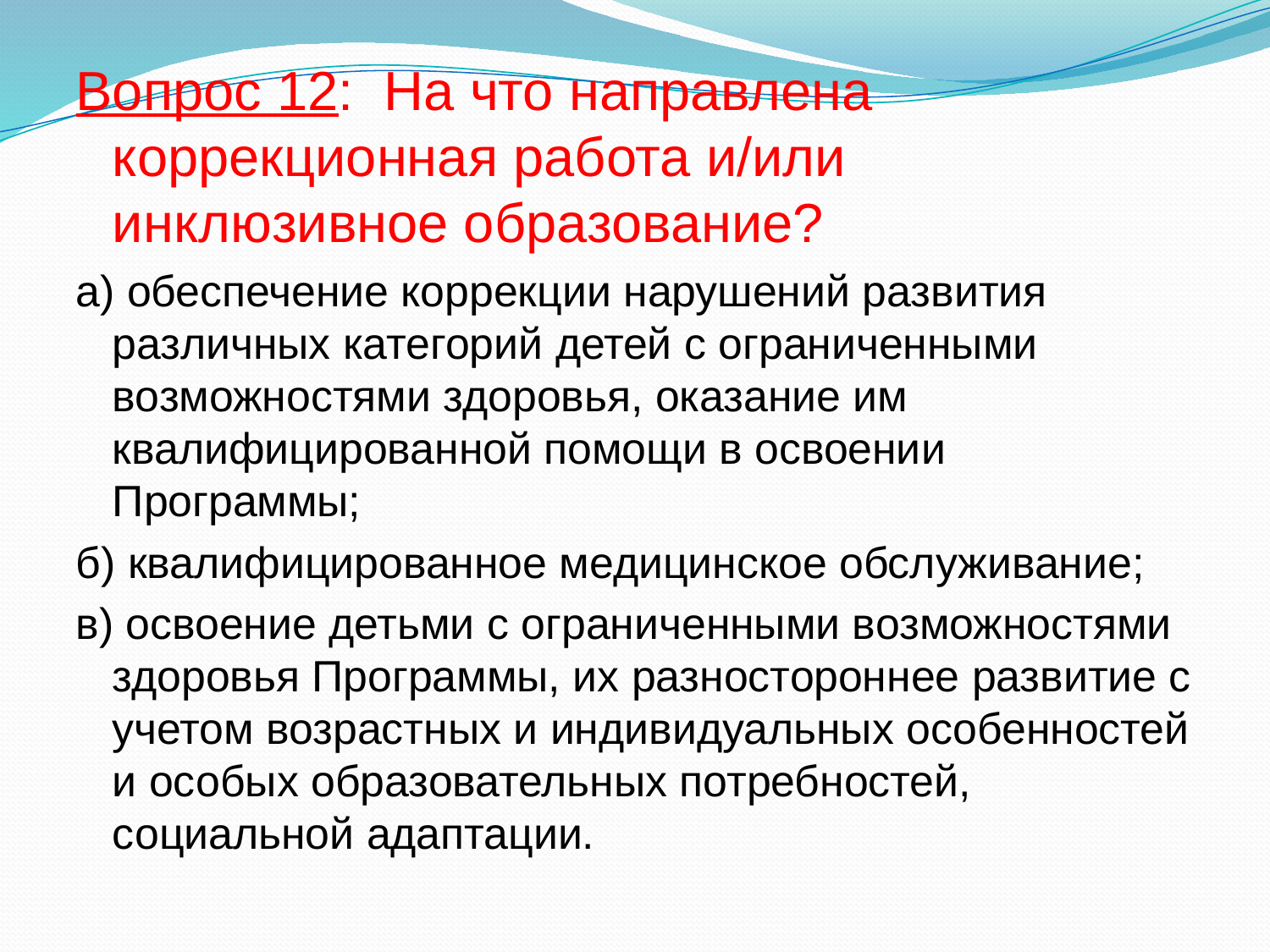

Вопрос 12:  На что направлена коррекционная работа и/или инклюзивное образование?
а) обеспечение коррекции нарушений развития различных категорий детей с ограниченными возможностями здоровья, оказание им квалифицированной помощи в освоении Программы;
б) квалифицированное медицинское обслуживание;
в) освоение детьми с ограниченными возможностями здоровья Программы, их разностороннее развитие с учетом возрастных и индивидуальных особенностей и особых образовательных потребностей, социальной адаптации.

#